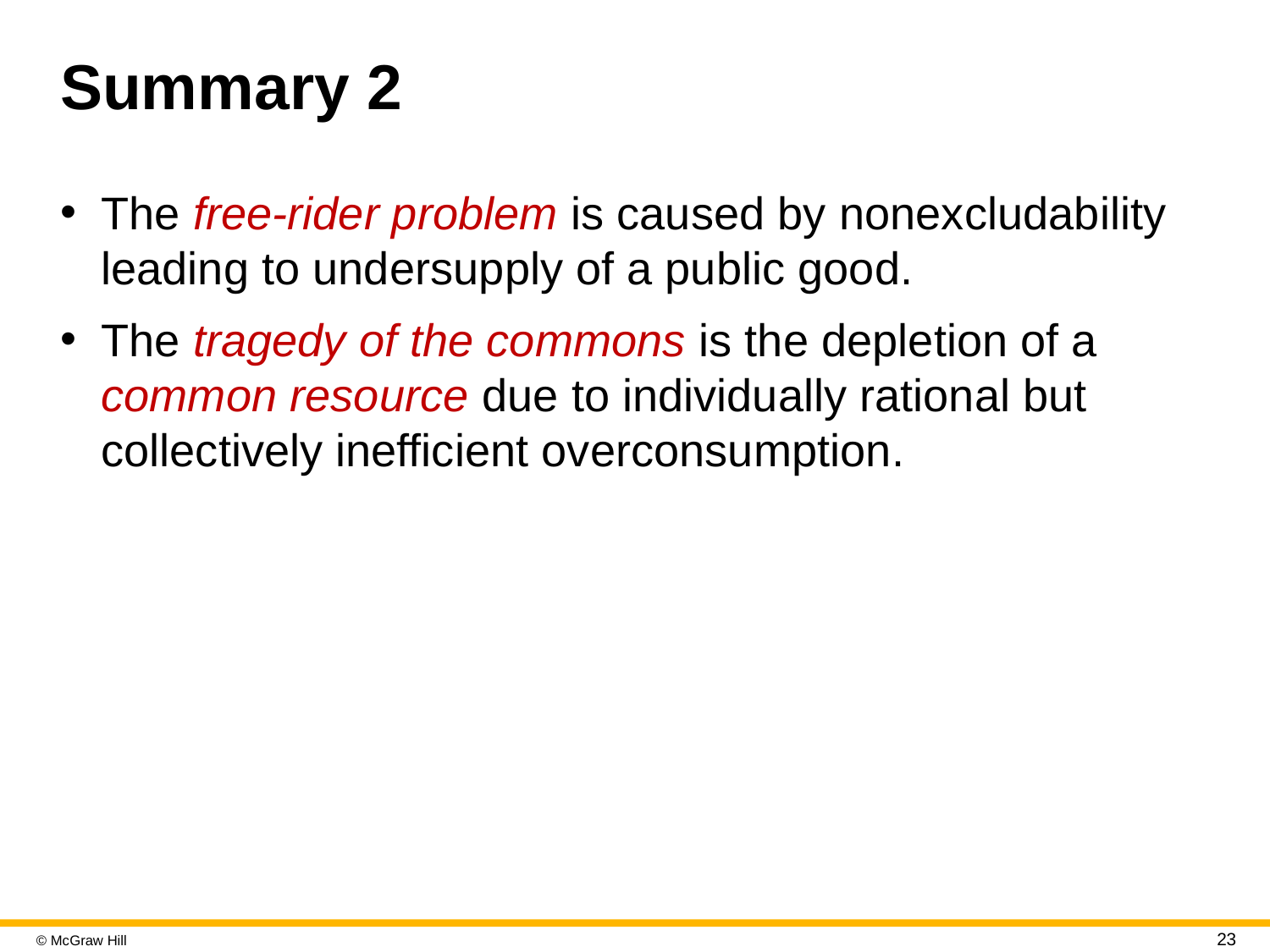

# Summary 2
The free-rider problem is caused by nonexcludability leading to undersupply of a public good.
The tragedy of the commons is the depletion of a common resource due to individually rational but collectively inefficient overconsumption.